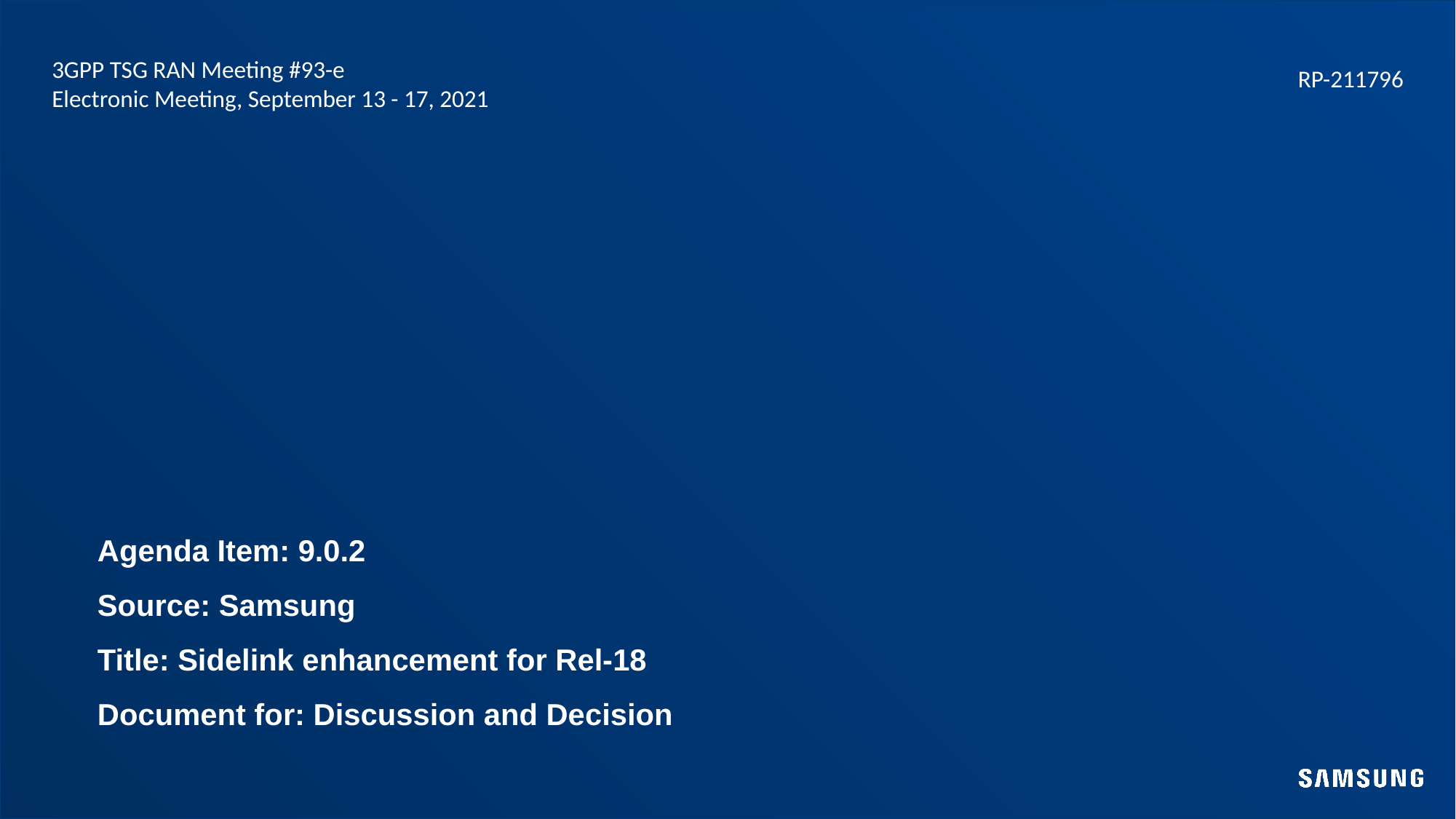

3GPP TSG RAN Meeting #93-e
Electronic Meeting, September 13 - 17, 2021
RP-211796
Agenda Item: 9.0.2
Source: Samsung
Title: Sidelink enhancement for Rel-18
Document for: Discussion and Decision